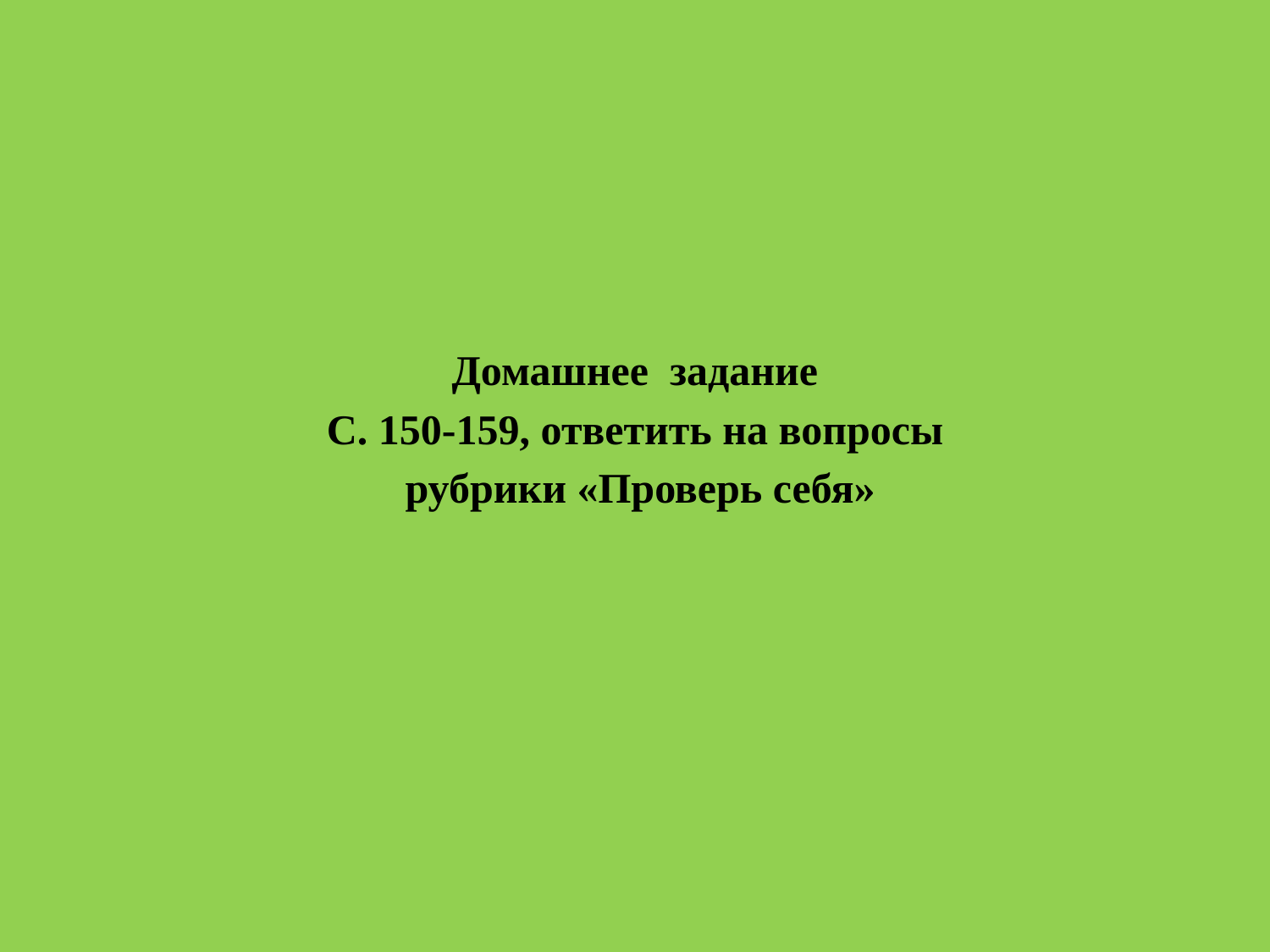

#

Домашнее  задание
С. 150-159, ответить на вопросы
 рубрики «Проверь себя»